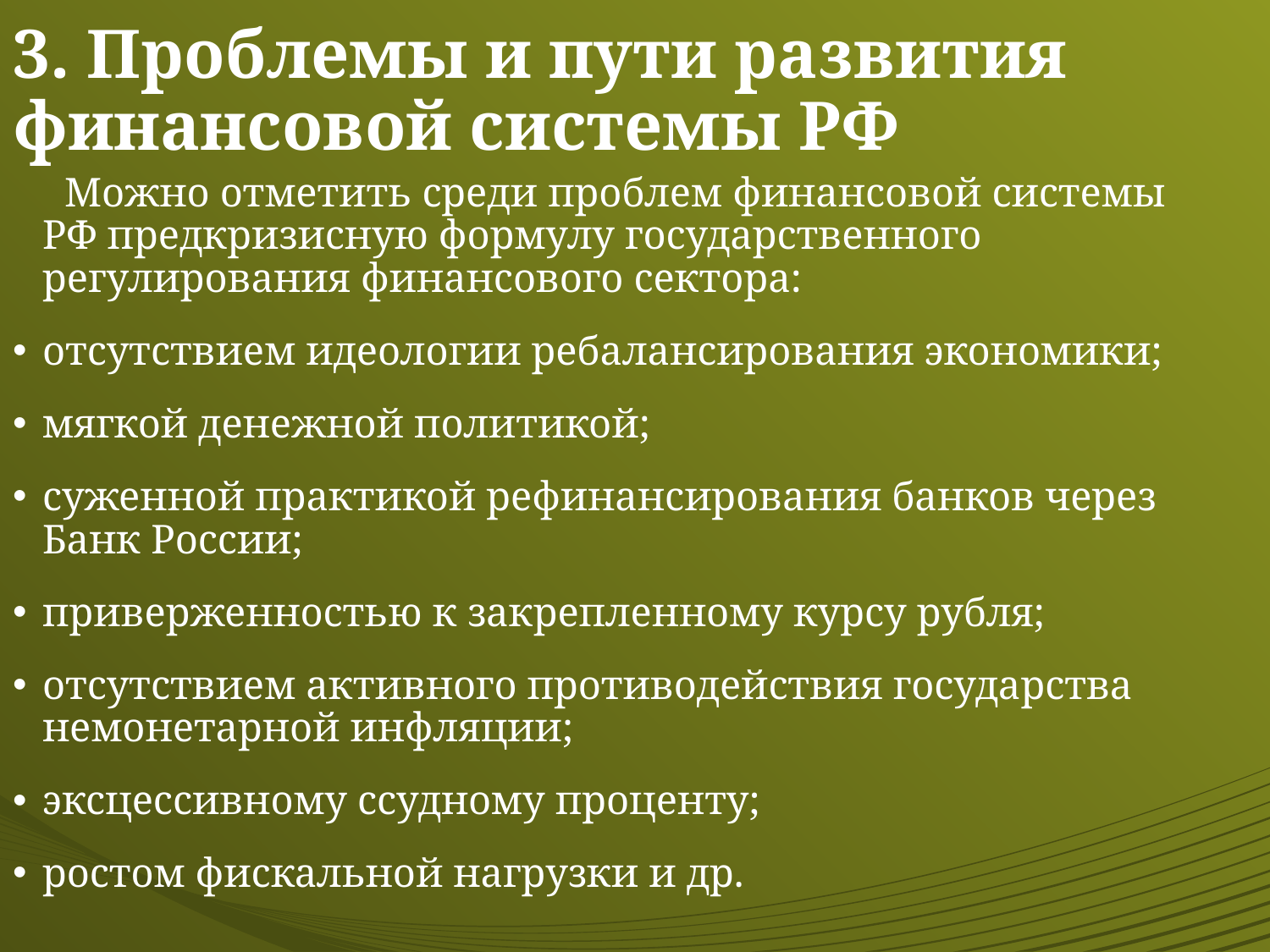

# 3. Проблемы и пути развития финансовой системы РФ
     Можно отметить среди проблем финансовой системы РФ предкризисную формулу государственного регулирования финансового сектора:
отсутствием идеологии ребалансирования экономики;
мягкой денежной политикой;
суженной практикой рефинансирования банков через Банк России;
приверженностью к закрепленному курсу рубля;
отсутствием активного противодействия государства немонетарной инфляции;
эксцессивному ссудному проценту;
ростом фискальной нагрузки и др.